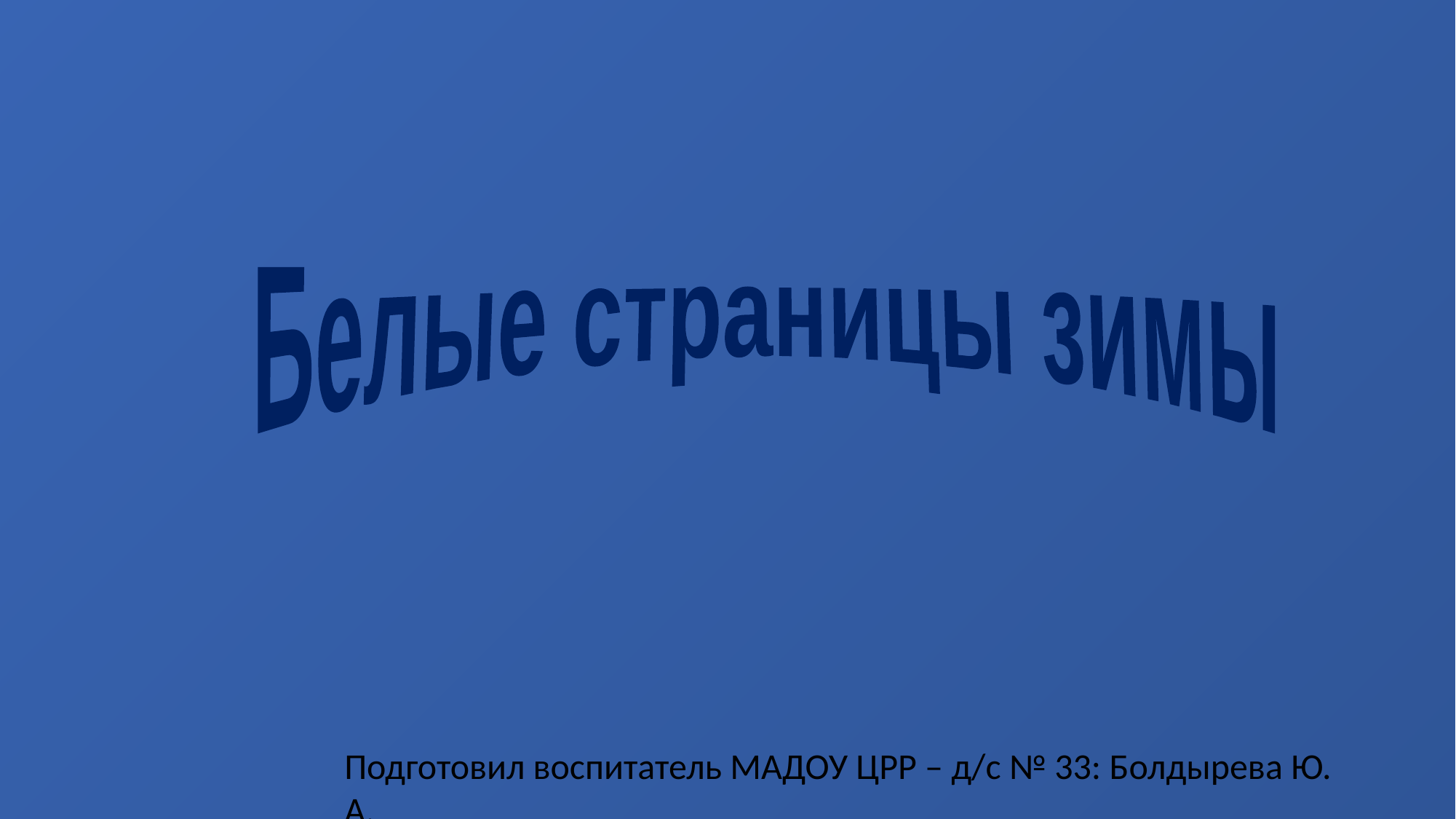

Белые страницы зимы
Подготовил воспитатель МАДОУ ЦРР – д/с № 33: Болдырева Ю. А.